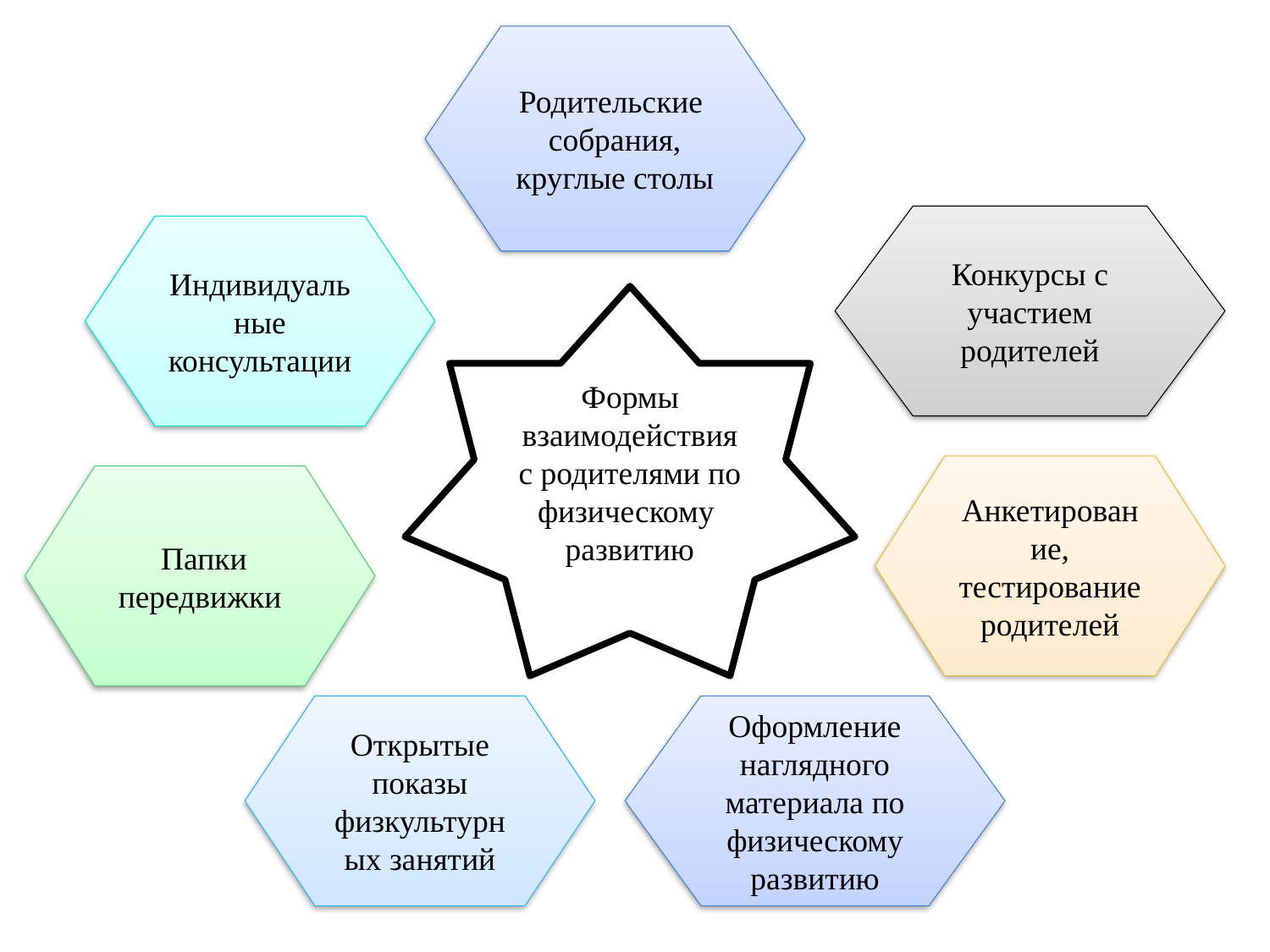

Родительские  собрания, круглые столы
Конкурсы с участием родителей
Индивидуальные консультации
Формы взаимодействия с родителями по физическому  развитию
Анкетирование, тестирование родителей
 Папки передвижки
Открытые показы физкультурных занятий
Оформление наглядного материала по физическому развитию